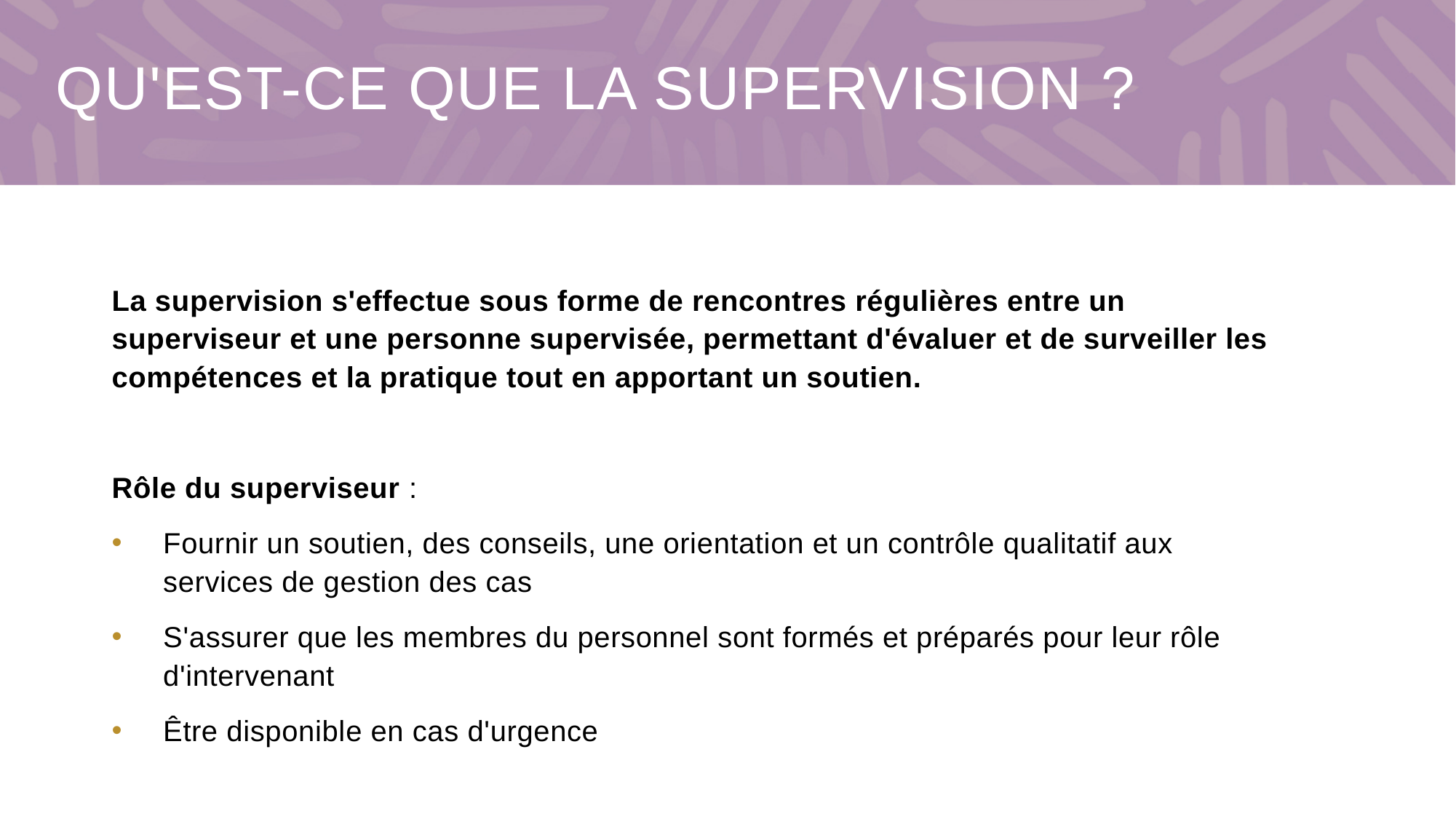

# Qu'est-ce que la supervision ?
La supervision s'effectue sous forme de rencontres régulières entre un superviseur et une personne supervisée, permettant d'évaluer et de surveiller les compétences et la pratique tout en apportant un soutien.

Rôle du superviseur :
Fournir un soutien, des conseils, une orientation et un contrôle qualitatif aux services de gestion des cas
S'assurer que les membres du personnel sont formés et préparés pour leur rôle d'intervenant
Être disponible en cas d'urgence